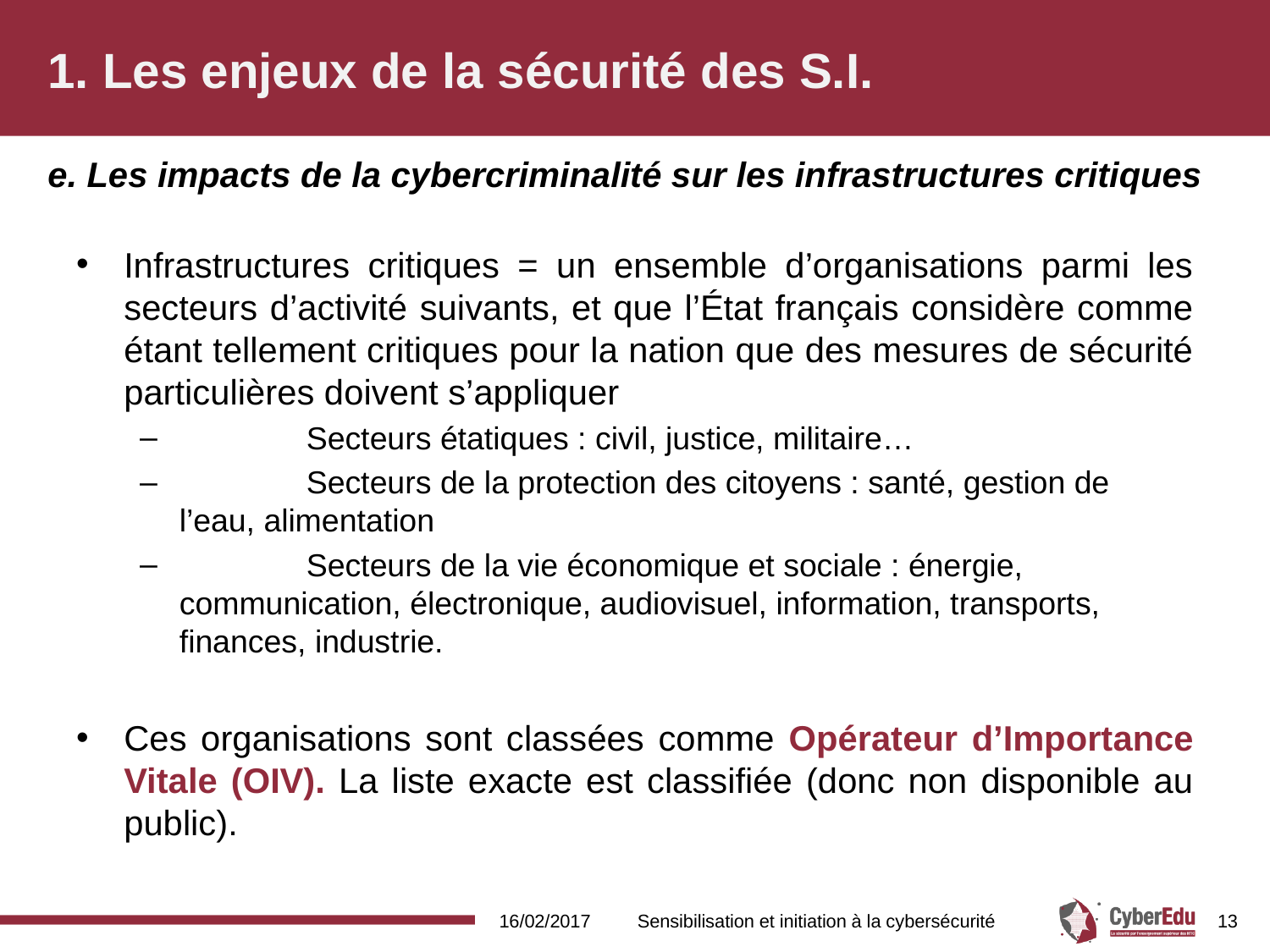

# 1. Les enjeux de la sécurité des S.I.
e. Les impacts de la cybercriminalité sur les infrastructures critiques

Infrastructures critiques = un ensemble d’organisations parmi les secteurs d’activité suivants, et que l’État français considère comme étant tellement critiques pour la nation que des mesures de sécurité particulières doivent s’appliquer
	Secteurs étatiques : civil, justice, militaire…
	Secteurs de la protection des citoyens : santé, gestion de l’eau, alimentation
	Secteurs de la vie économique et sociale : énergie, communication, électronique, audiovisuel, information, transports, finances, industrie.

Ces organisations sont classées comme Opérateur d’Importance Vitale (OIV). La liste exacte est classifiée (donc non disponible au public).

16/02/2017
Sensibilisation et initiation à la cybersécurité
13